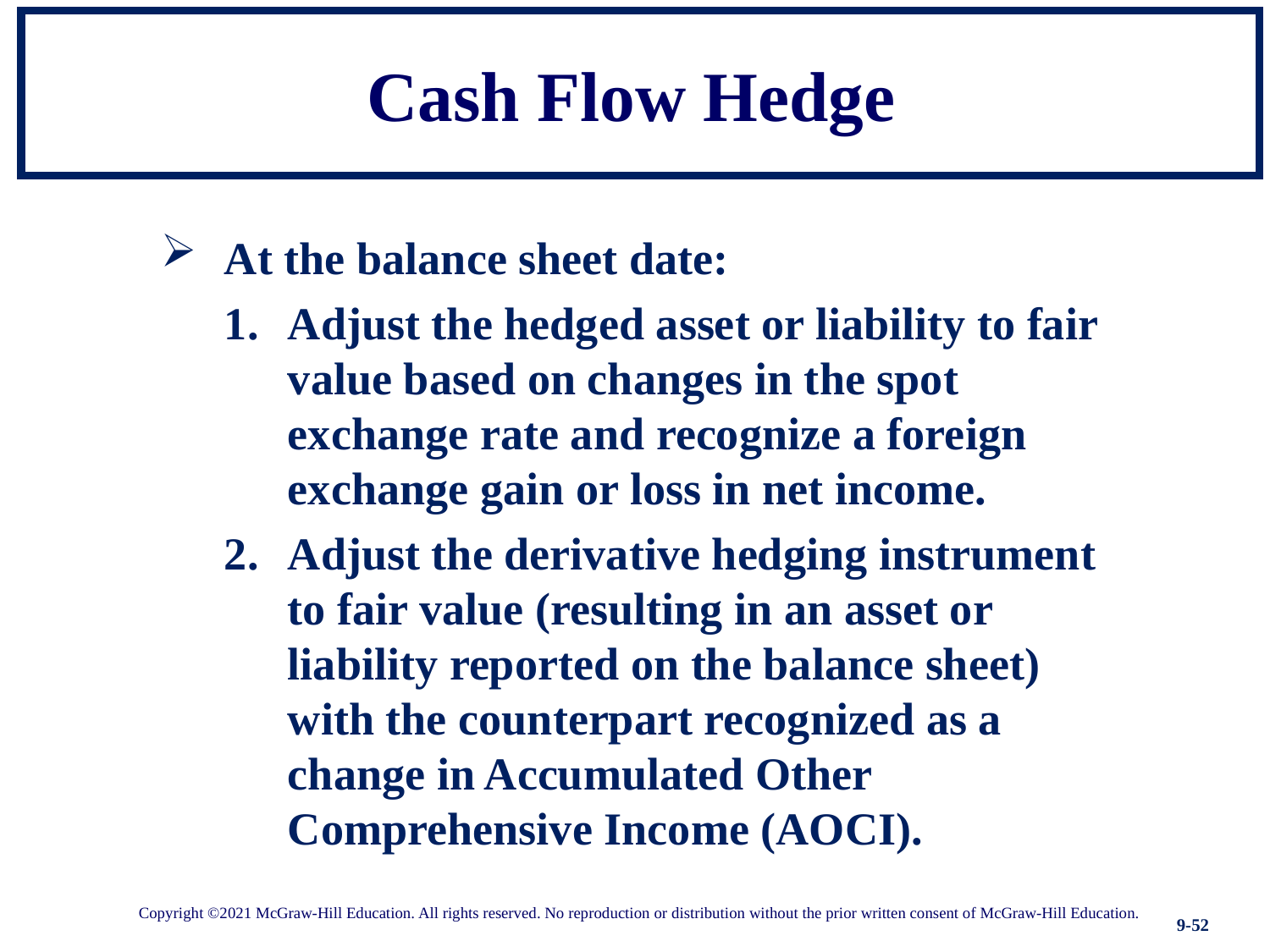

# Cash Flow Hedge
At the balance sheet date:
Adjust the hedged asset or liability to fair value based on changes in the spot exchange rate and recognize a foreign exchange gain or loss in net income.
Adjust the derivative hedging instrument to fair value (resulting in an asset or liability reported on the balance sheet) with the counterpart recognized as a change in Accumulated Other Comprehensive Income (AOCI).

Copyright ©2021 McGraw-Hill Education. All rights reserved. No reproduction or distribution without the prior written consent of McGraw-Hill Education.
9-52